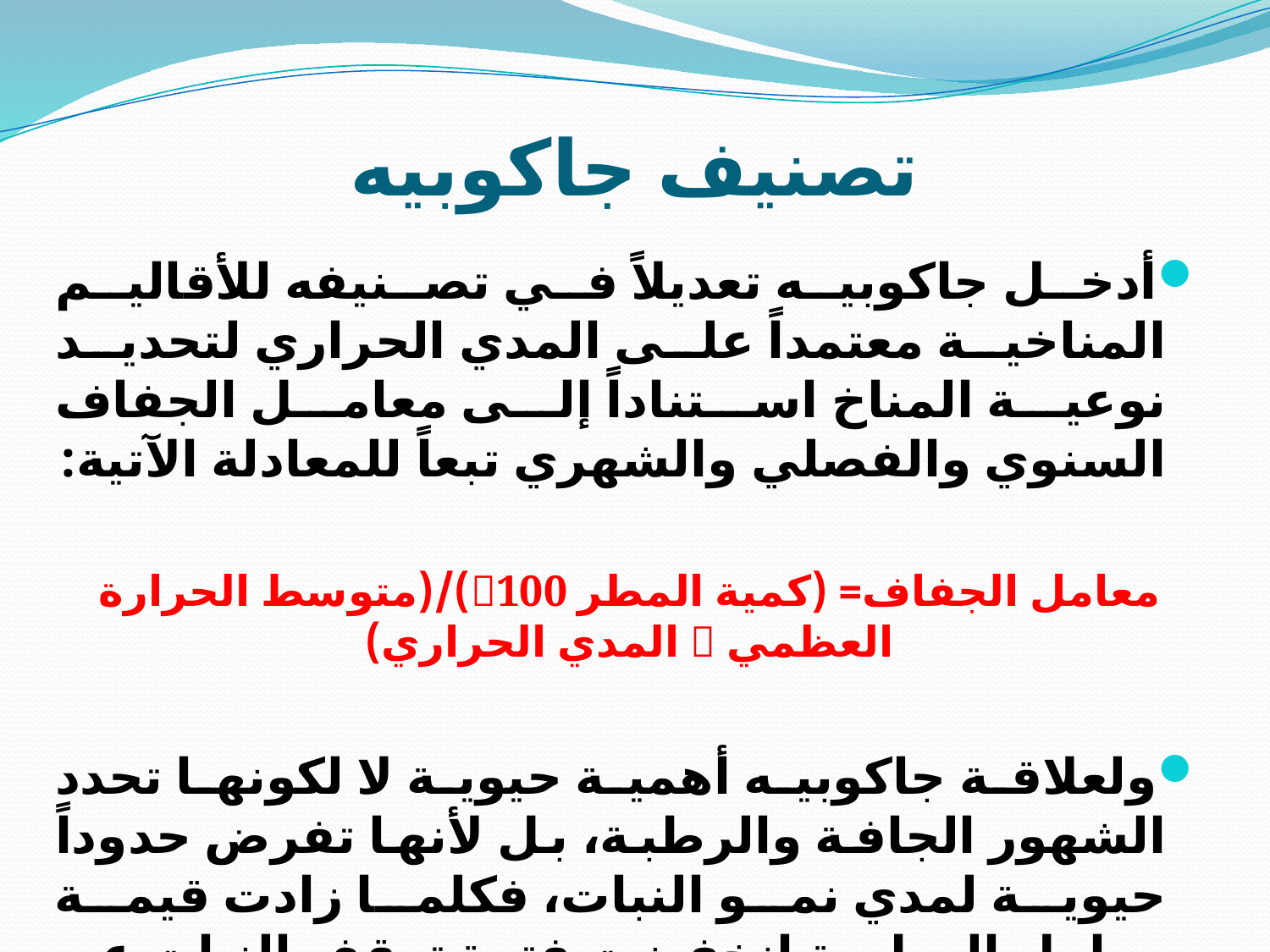

# تصنيف جاكوبيه
أدخل جاكوبيه تعديلاً في تصنيفه للأقاليم المناخية معتمداً على المدي الحراري لتحديد نوعية المناخ استناداً إلى معامل الجفاف السنوي والفصلي والشهري تبعاً للمعادلة الآتية:

معامل الجفاف= (كمية المطر ×100)/(متوسط الحرارة العظمي × المدي الحراري)

ولعلاقة جاكوبيه أهمية حيوية لا لكونها تحدد الشهور الجافة والرطبة، بل لأنها تفرض حدوداً حيوية لمدي نمو النبات، فكلما زادت قيمة معامل الرطوبة انخفضت فترة توقف النبات عن النمو.